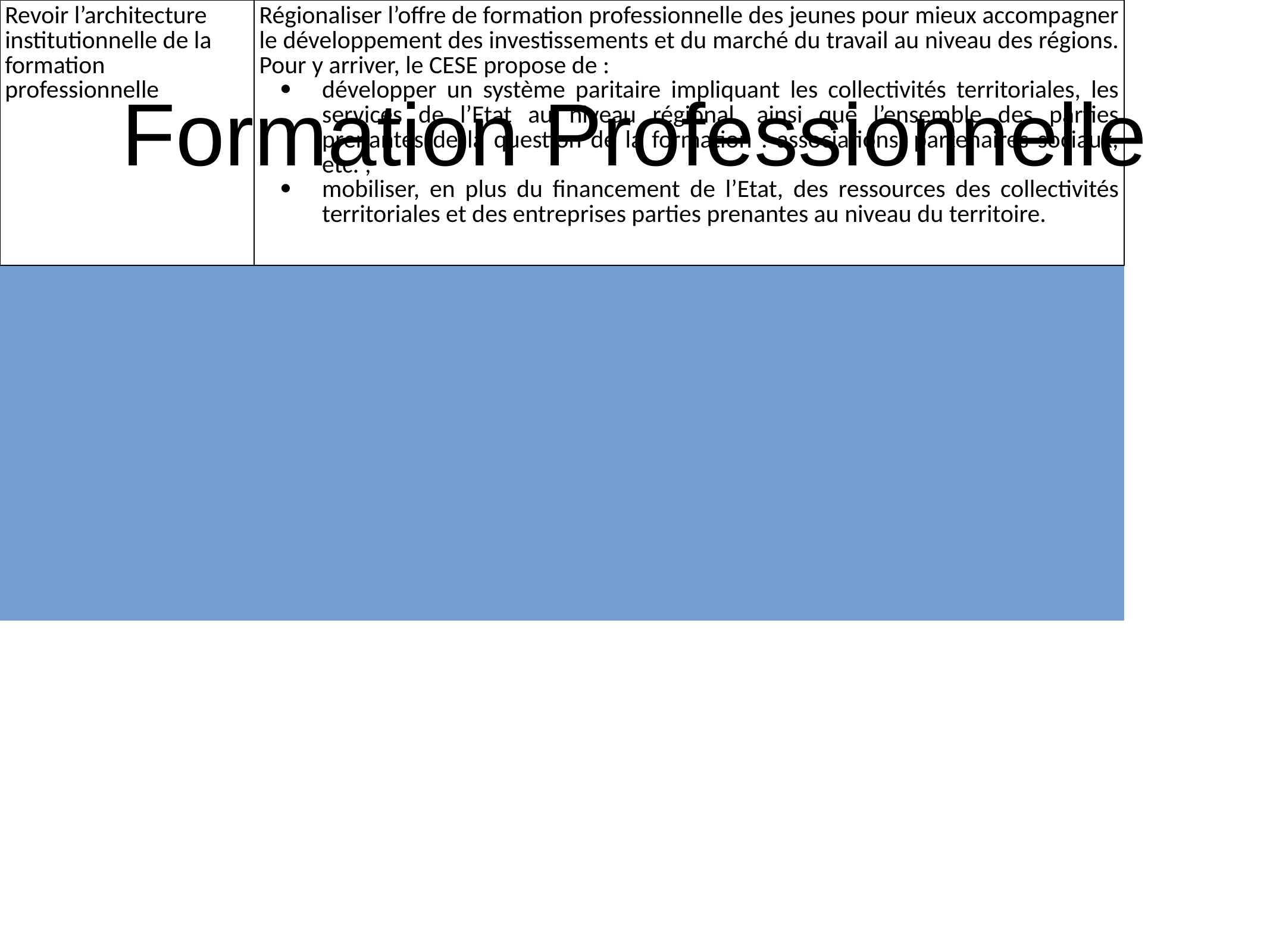

# Formation Professionnelle
| Revoir l’architecture institutionnelle de la formation professionnelle | Régionaliser l’offre de formation professionnelle des jeunes pour mieux accompagner le développement des investissements et du marché du travail au niveau des régions. Pour y arriver, le CESE propose de : développer un système paritaire impliquant les collectivités territoriales, les services de l’Etat au niveau régional, ainsi que l’ensemble des parties prenantes de la question de la formation : associations, partenaires sociaux, etc. ; mobiliser, en plus du financement de l’Etat, des ressources des collectivités territoriales et des entreprises parties prenantes au niveau du territoire. |
| --- | --- |
|  |  |
|  |  |
|  |  |
|  |  |
|  |  |
| Promouvoir les initiatives civiles dans le monde rural notamment en matière de formation professionnelle des jeunes | Soutenir les initiatives dans le monde rural, notamment celles des associations et des maisons familiales rurales, qui peuvent jouer un rôle important en matière d’apprentissage de base dans ces milieux. A cet effet, il convient de : accorder des subventions suffisantes aux associations, maisons familiales rurales et tout autre organisation de la société civile qui œuvre dans la formation professionnelle des jeunes dans le monde rural ; conditionner ces subventions par un cahier des charges précis, appuyé par un système de suivi et d’évaluation des actions de formation afin de systématiser le renouvellement des lignes budgétaires ; adapter la formation professionnelle en direction des jeunes aux besoins des territoires et de l’économie locale. |